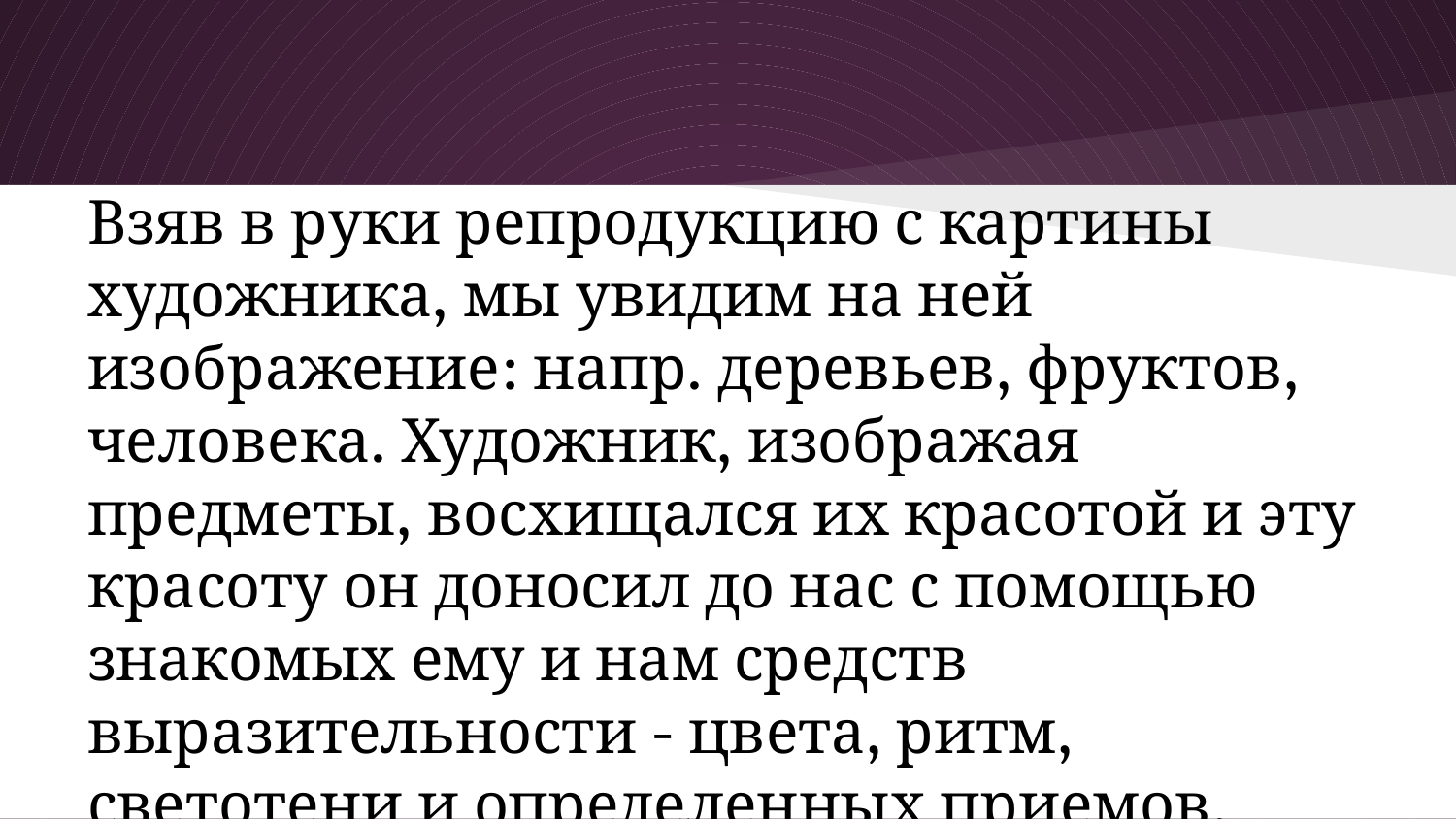

Взяв в руки репродукцию с картины художника, мы увидим на ней изображение: напр. деревьев, фруктов, человека. Художник, изображая предметы, восхищался их красотой и эту красоту он доносил до нас с помощью знакомых ему и нам средств выразительности - цвета, ритм, светотени и определенных приемов.